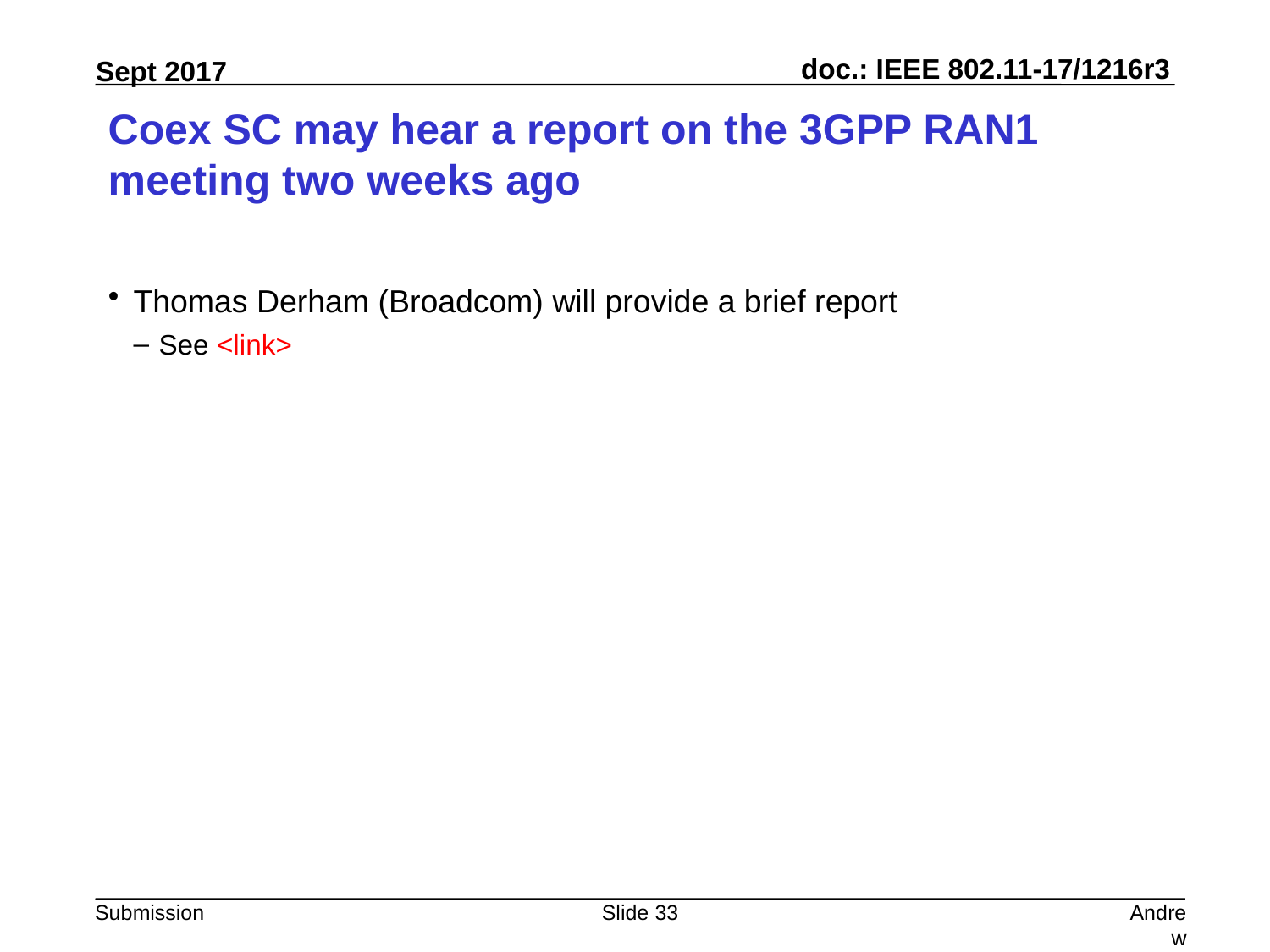

# Coex SC may hear a report on the 3GPP RAN1 meeting two weeks ago
Thomas Derham (Broadcom) will provide a brief report
See <link>
Slide 33
Andrew Myles, Cisco